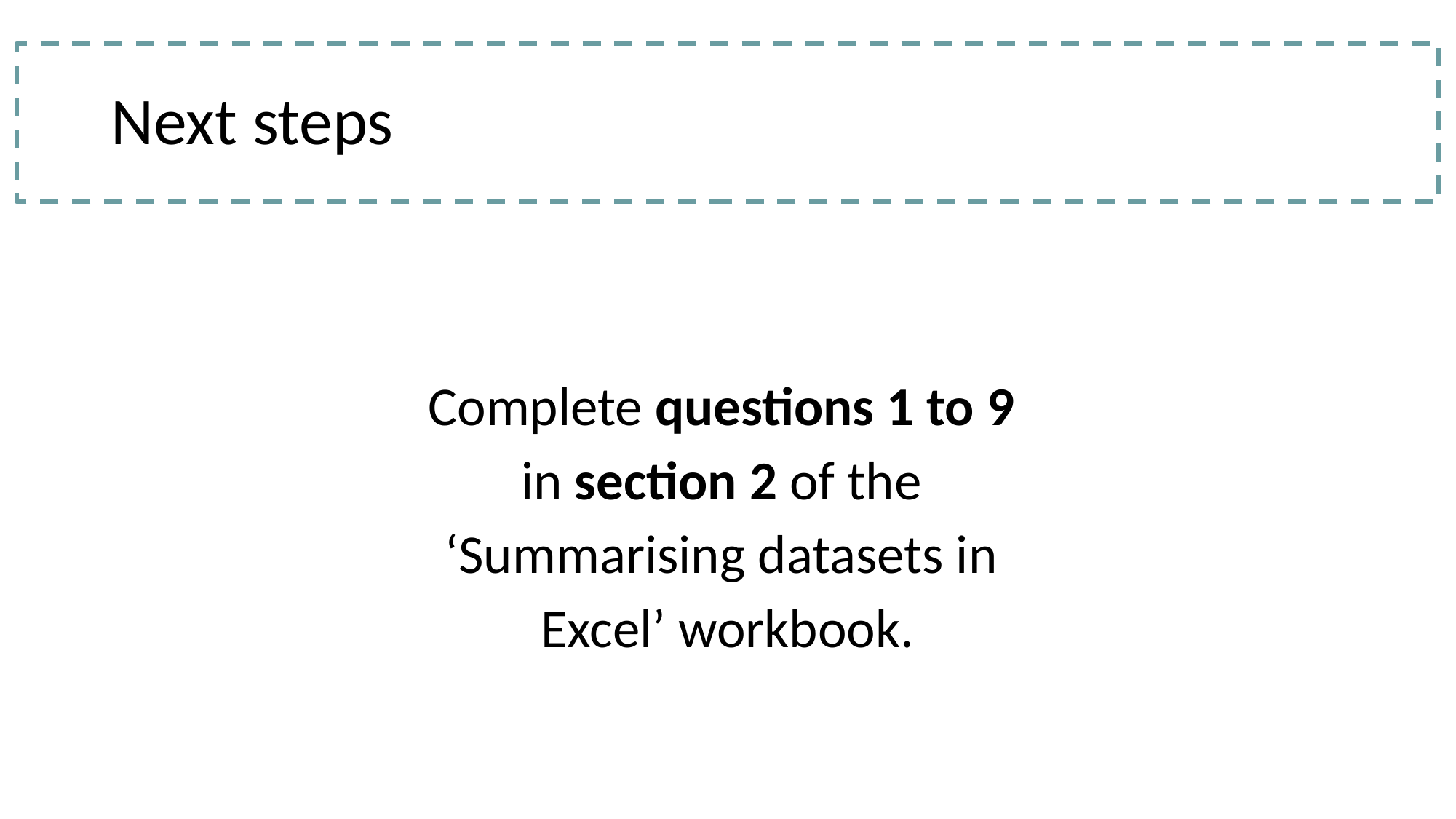

# Next steps

Complete questions 1 to 9
in section 2 of the
‘Summarising datasets in
Excel’ workbook.